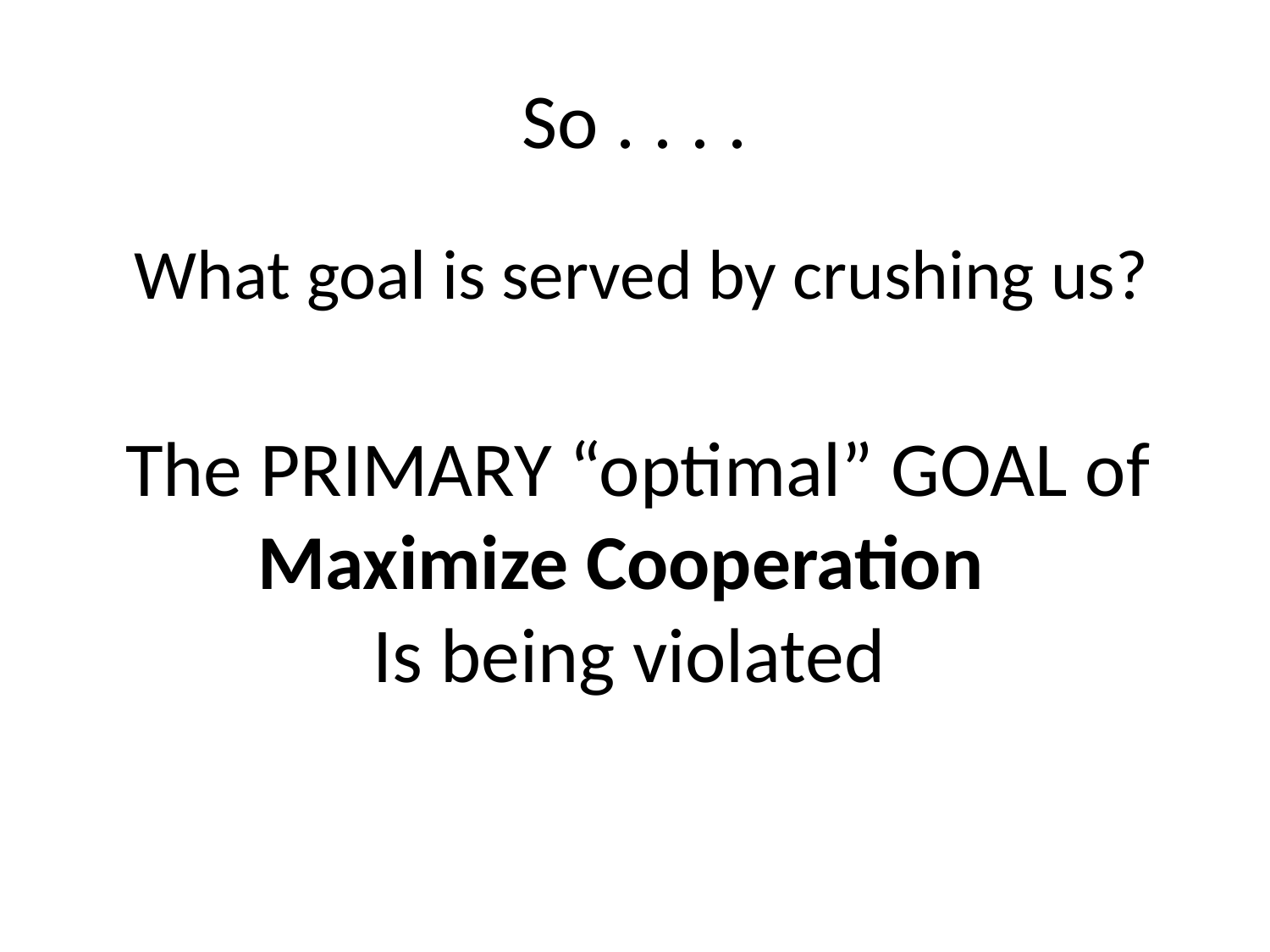

# So . . . .
What goal is served by crushing us?
 The PRIMARY “optimal” GOAL of
Maximize Cooperation
Is being violated